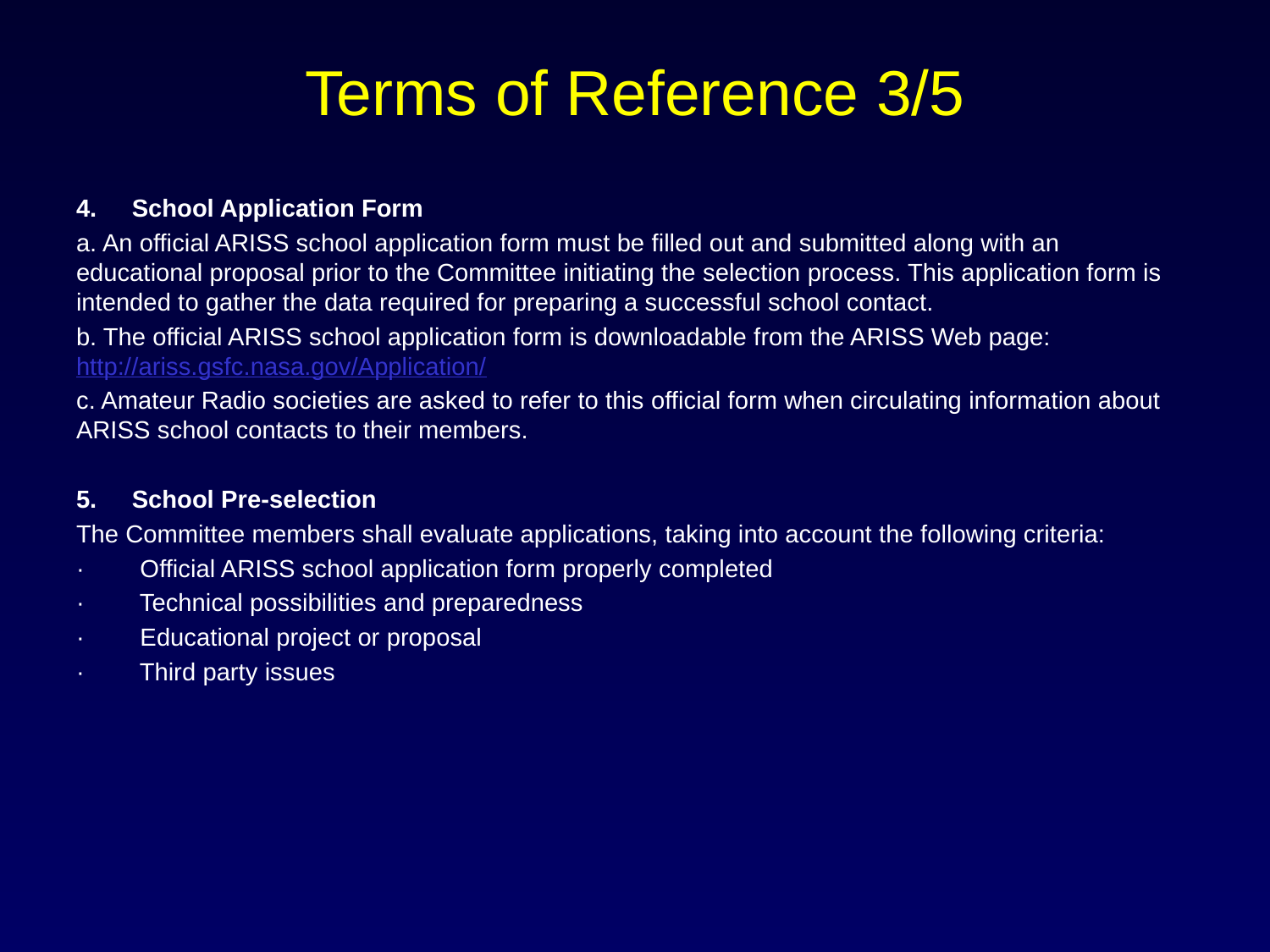

# Terms of Reference 3/5
4.     School Application Form
a. An official ARISS school application form must be filled out and submitted along with an educational proposal prior to the Committee initiating the selection process. This application form is intended to gather the data required for preparing a successful school contact.
b. The official ARISS school application form is downloadable from the ARISS Web page: http://ariss.gsfc.nasa.gov/Application/
c. Amateur Radio societies are asked to refer to this official form when circulating information about ARISS school contacts to their members.

5.     School Pre-selection
The Committee members shall evaluate applications, taking into account the following criteria:
·        Official ARISS school application form properly completed
·        Technical possibilities and preparedness
·        Educational project or proposal
·        Third party issues